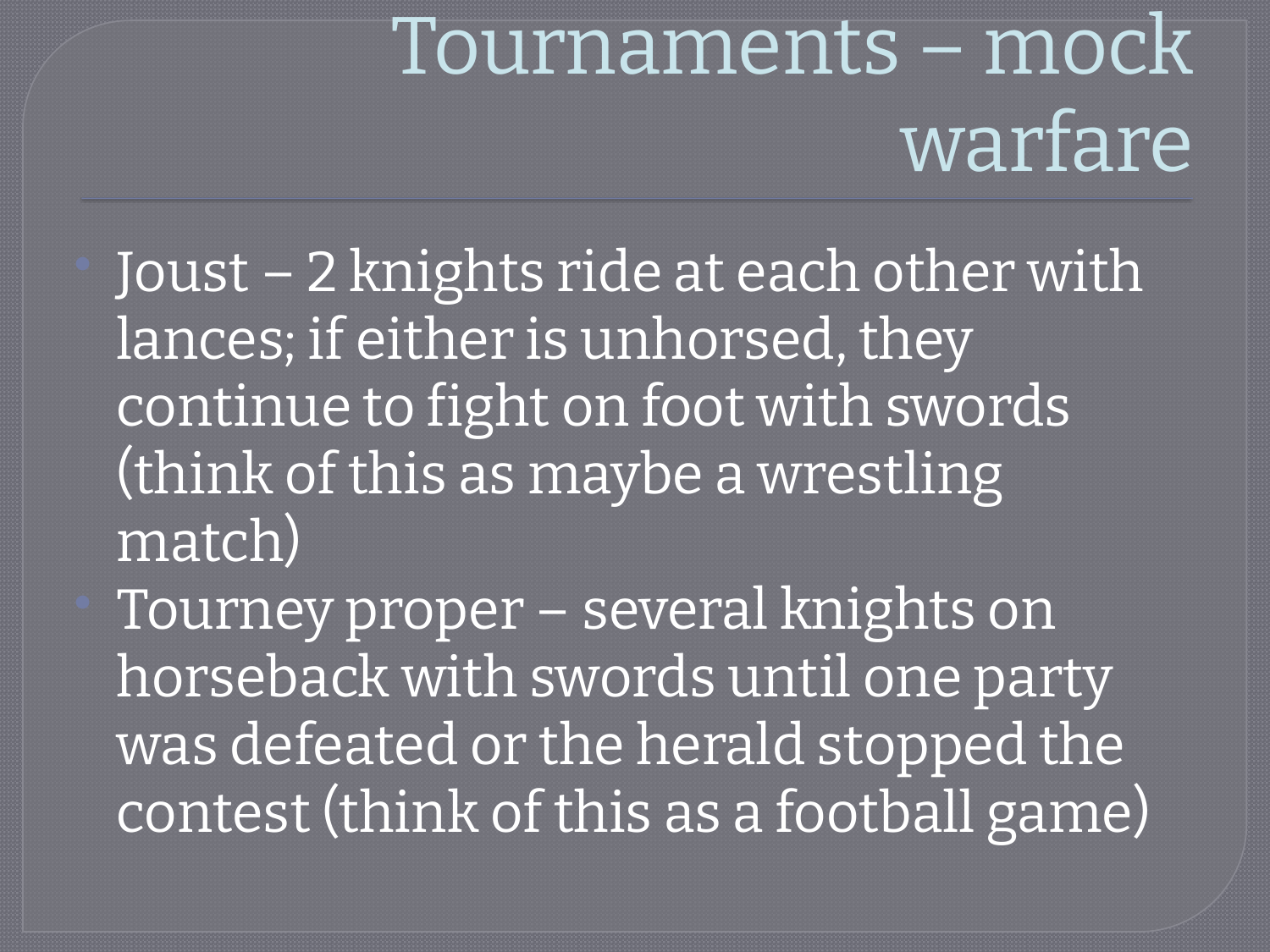

# Tournaments – mock warfare
Joust – 2 knights ride at each other with lances; if either is unhorsed, they continue to fight on foot with swords (think of this as maybe a wrestling match)
Tourney proper – several knights on horseback with swords until one party was defeated or the herald stopped the contest (think of this as a football game)